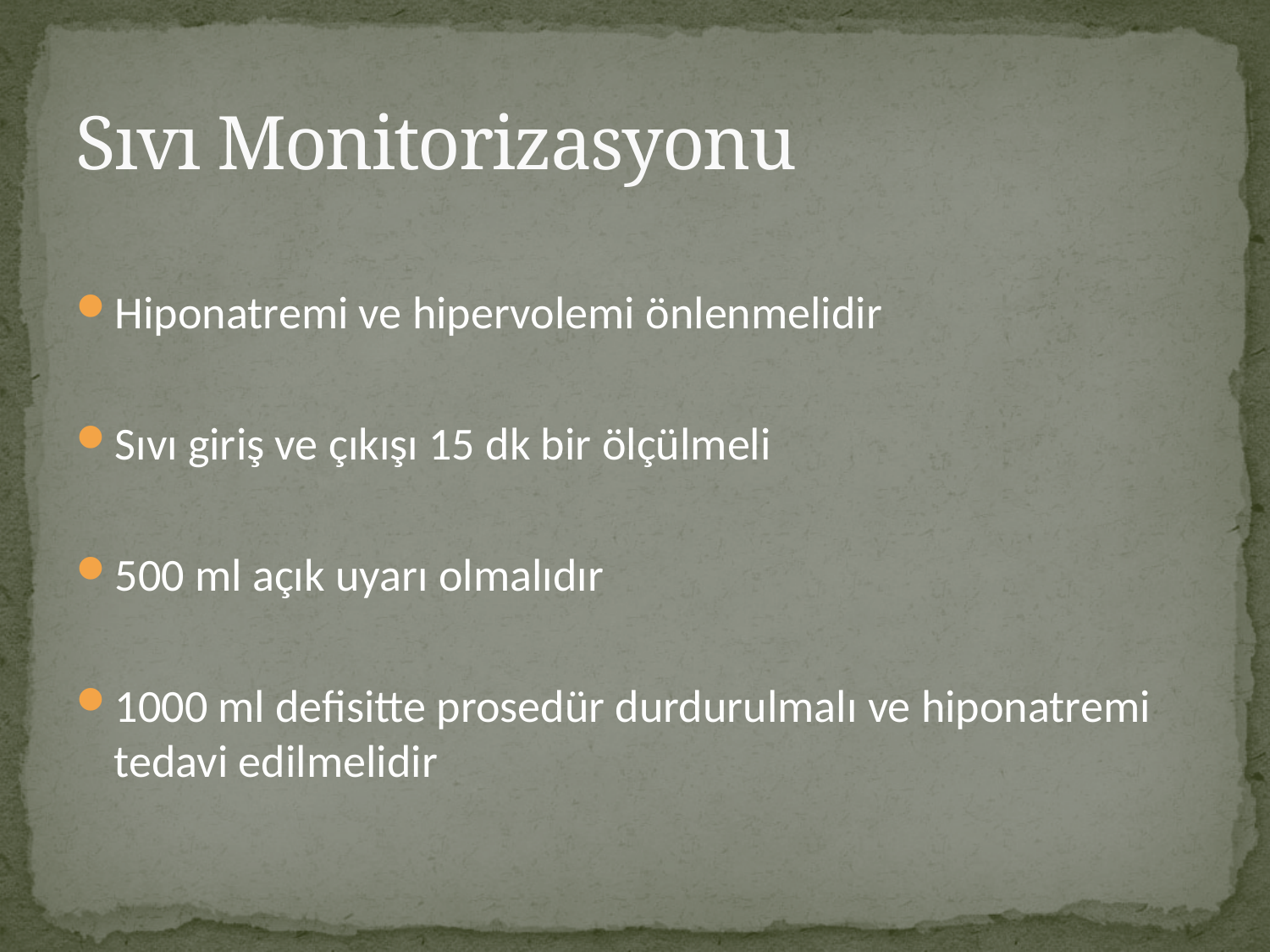

# Sıvı Monitorizasyonu

Hiponatremi ve hipervolemi önlenmelidir

Sıvı giriş ve çıkışı 15 dk bir ölçülmeli

500 ml açık uyarı olmalıdır

1000 ml defisitte prosedür durdurulmalı ve hiponatremi tedavi edilmelidir